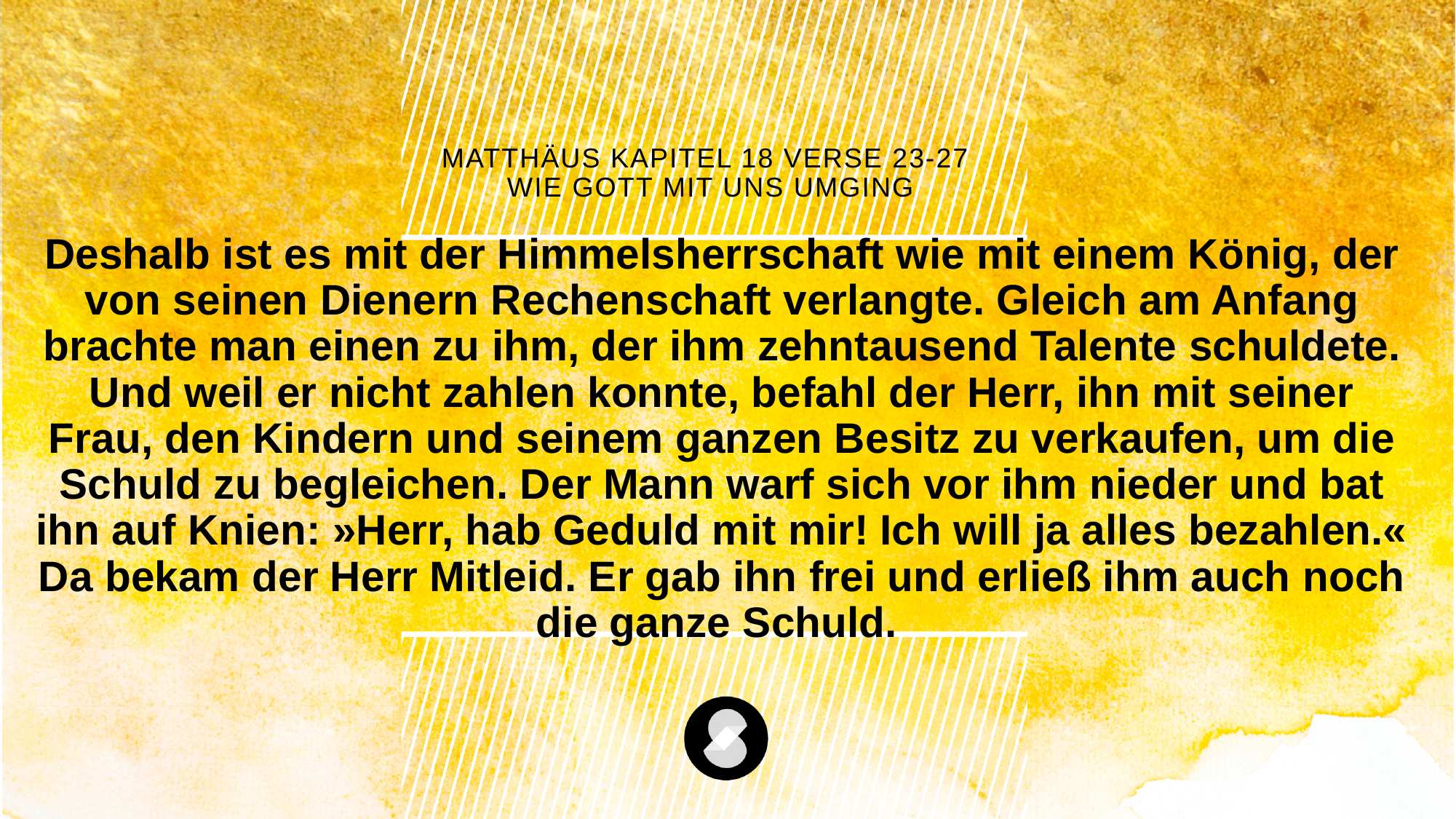

Matthäus Kapitel 18 Verse 23-27
Wie Gott mit uns umging
Deshalb ist es mit der Himmelsherrschaft wie mit einem König, der von seinen Dienern Rechenschaft verlangte. Gleich am Anfang brachte man einen zu ihm, der ihm zehntausend Talente schuldete. Und weil er nicht zahlen konnte, befahl der Herr, ihn mit seiner Frau, den Kindern und seinem ganzen Besitz zu verkaufen, um die Schuld zu begleichen. Der Mann warf sich vor ihm nieder und bat ihn auf Knien: »Herr, hab Geduld mit mir! Ich will ja alles bezahlen.« Da bekam der Herr Mitleid. Er gab ihn frei und erließ ihm auch noch die ganze Schuld.